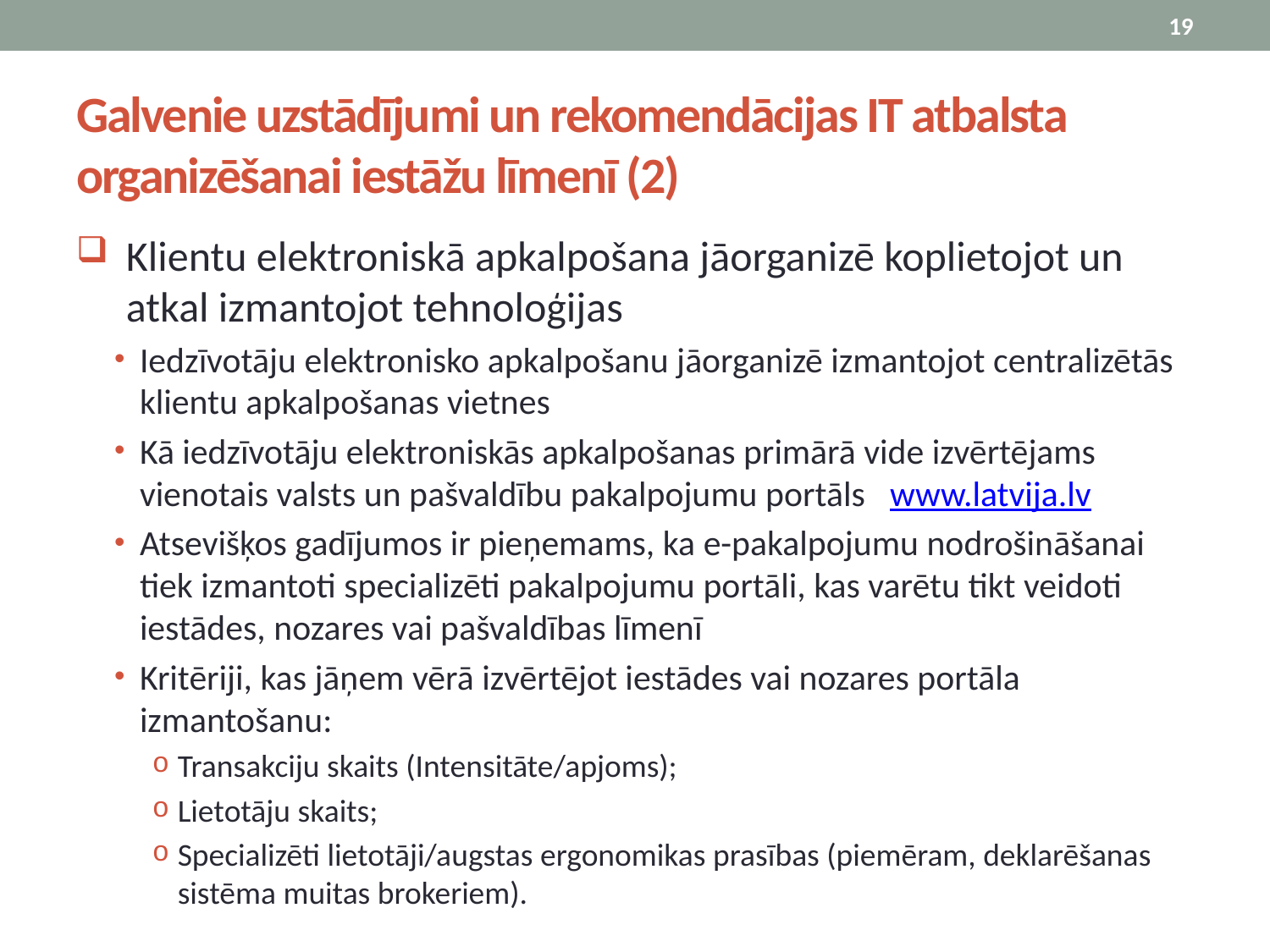

19
# Galvenie uzstādījumi un rekomendācijas IT atbalsta organizēšanai iestāžu līmenī (2)
Klientu elektroniskā apkalpošana jāorganizē koplietojot un atkal izmantojot tehnoloģijas
Iedzīvotāju elektronisko apkalpošanu jāorganizē izmantojot centralizētās klientu apkalpošanas vietnes
Kā iedzīvotāju elektroniskās apkalpošanas primārā vide izvērtējams vienotais valsts un pašvaldību pakalpojumu portāls   www.latvija.lv
Atsevišķos gadījumos ir pieņemams, ka e-pakalpojumu nodrošināšanai tiek izmantoti specializēti pakalpojumu portāli, kas varētu tikt veidoti iestādes, nozares vai pašvaldības līmenī
Kritēriji, kas jāņem vērā izvērtējot iestādes vai nozares portāla izmantošanu:
Transakciju skaits (Intensitāte/apjoms);
Lietotāju skaits;
Specializēti lietotāji/augstas ergonomikas prasības (piemēram, deklarēšanas sistēma muitas brokeriem).